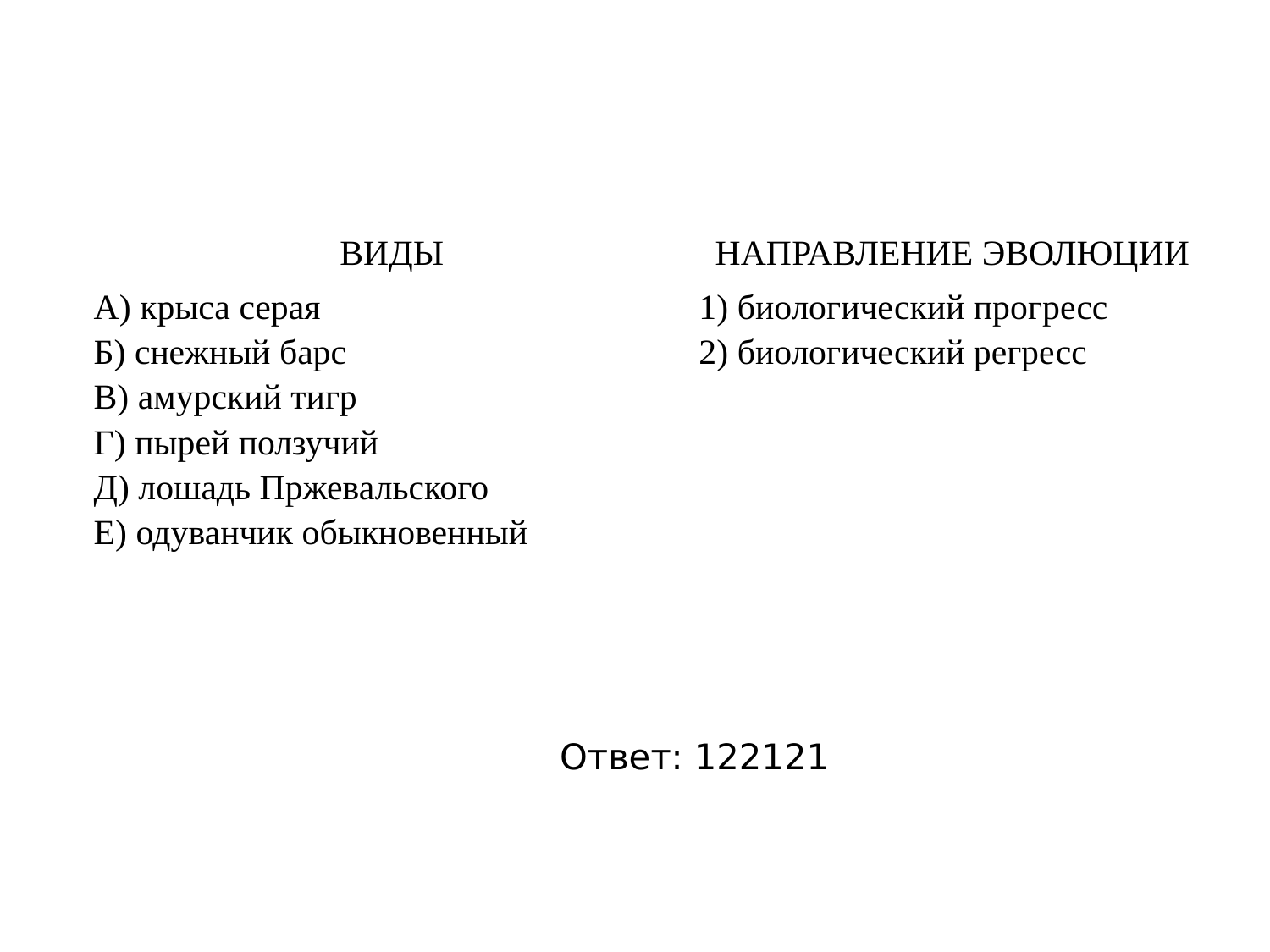

| ВИДЫ | НАПРАВЛЕНИЕ ЭВОЛЮЦИИ |
| --- | --- |
| А) крыса серая Б) снежный барс В) амурский тигр Г) пырей ползучий Д) лошадь Пржевальского Е) одуванчик обыкновенный | 1) биологический прогресс 2) биологический регресс |
Ответ: 122121